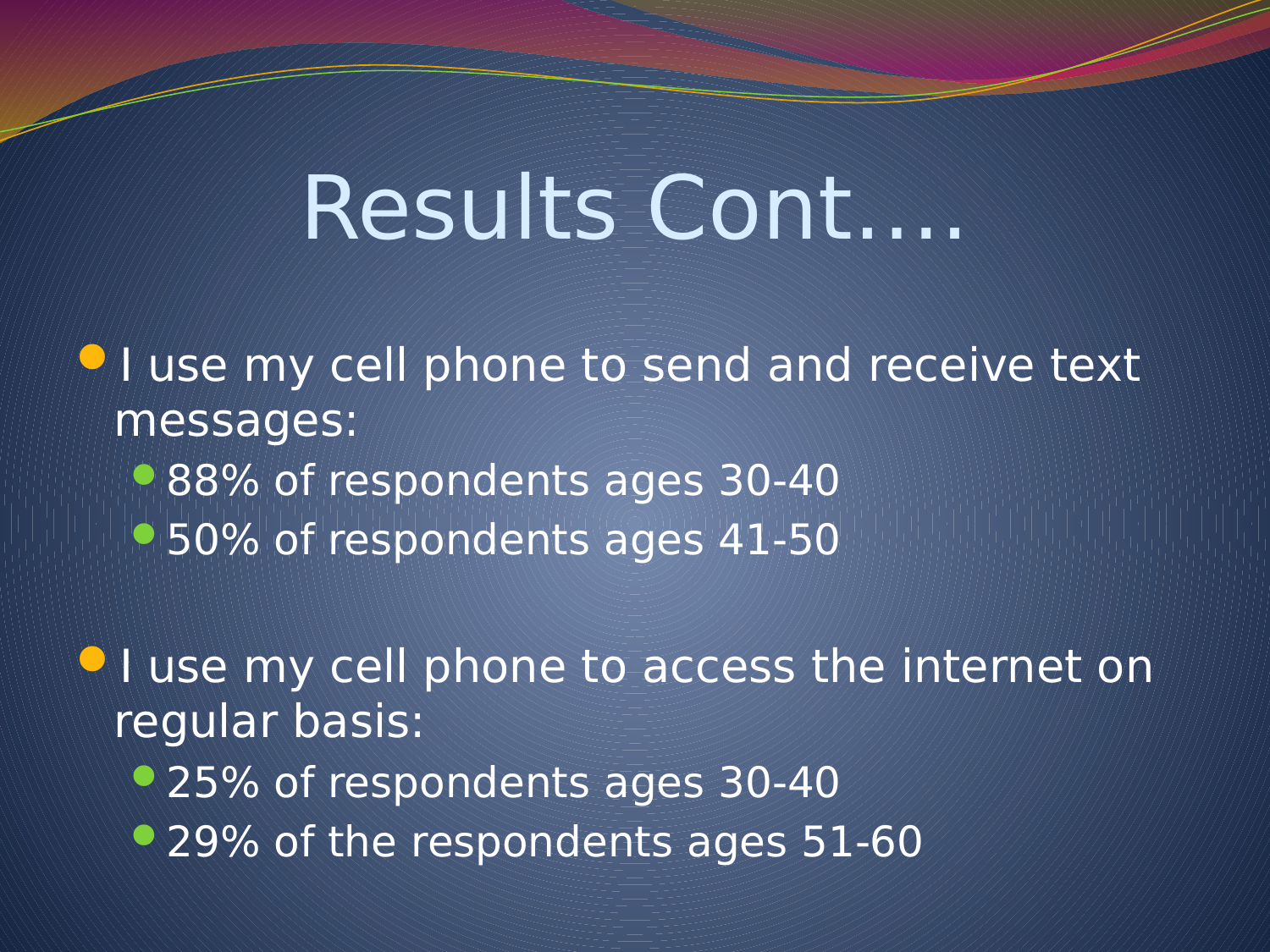

# Results Cont….

I use my cell phone to send and receive text messages:
88% of respondents ages 30-40
50% of respondents ages 41-50

I use my cell phone to access the internet on  regular basis:
25% of respondents ages 30-40
29% of the respondents ages 51-60